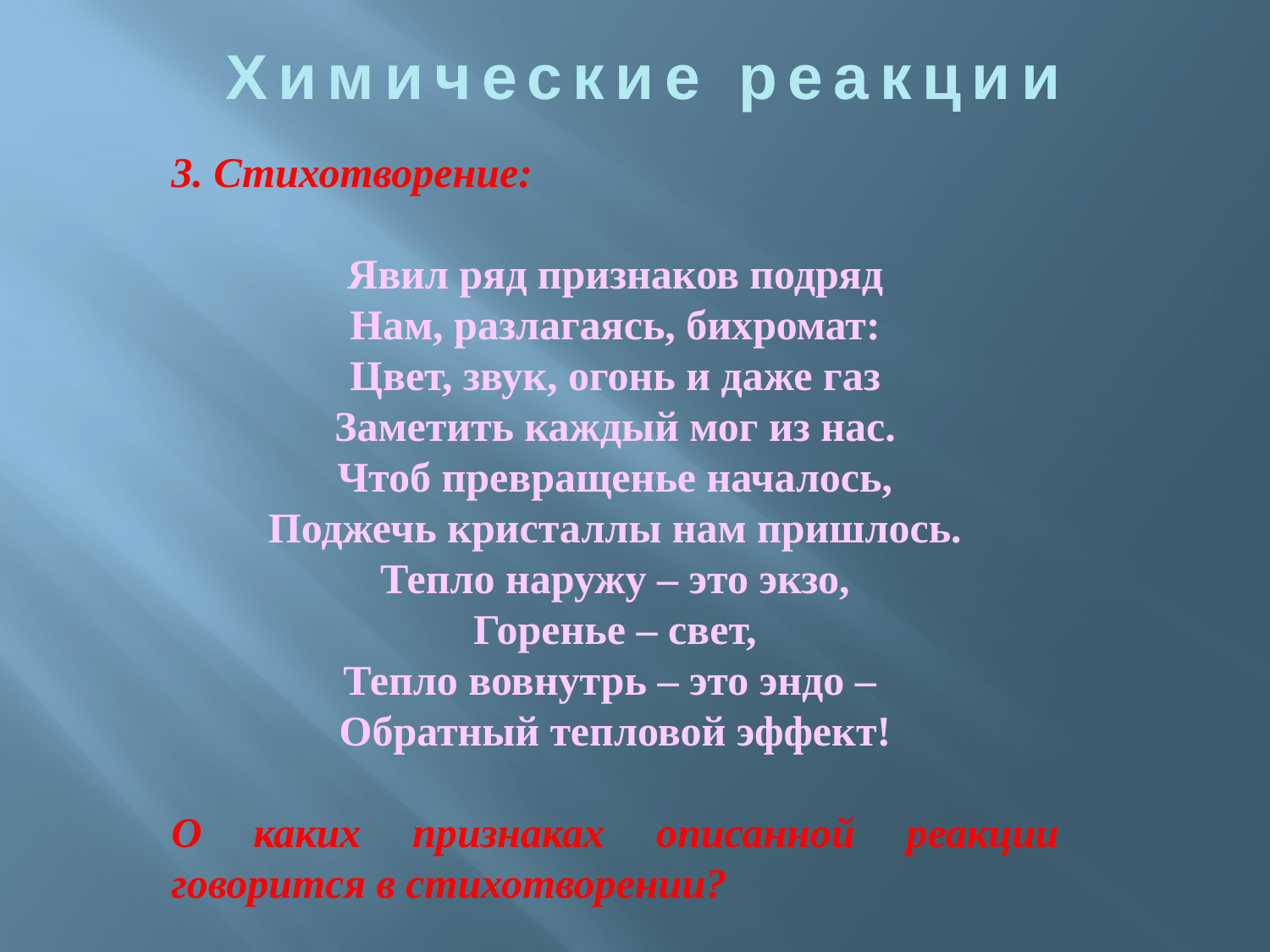

Химические реакции
3. Стихотворение:

Явил ряд признаков подряд
Нам, разлагаясь, бихромат:
Цвет, звук, огонь и даже газ
Заметить каждый мог из нас.
Чтоб превращенье началось,
Поджечь кристаллы нам пришлось.
Тепло наружу – это экзо,
Горенье – свет,
Тепло вовнутрь – это эндо –
Обратный тепловой эффект!

О каких признаках описанной реакции говорится в стихотворении?